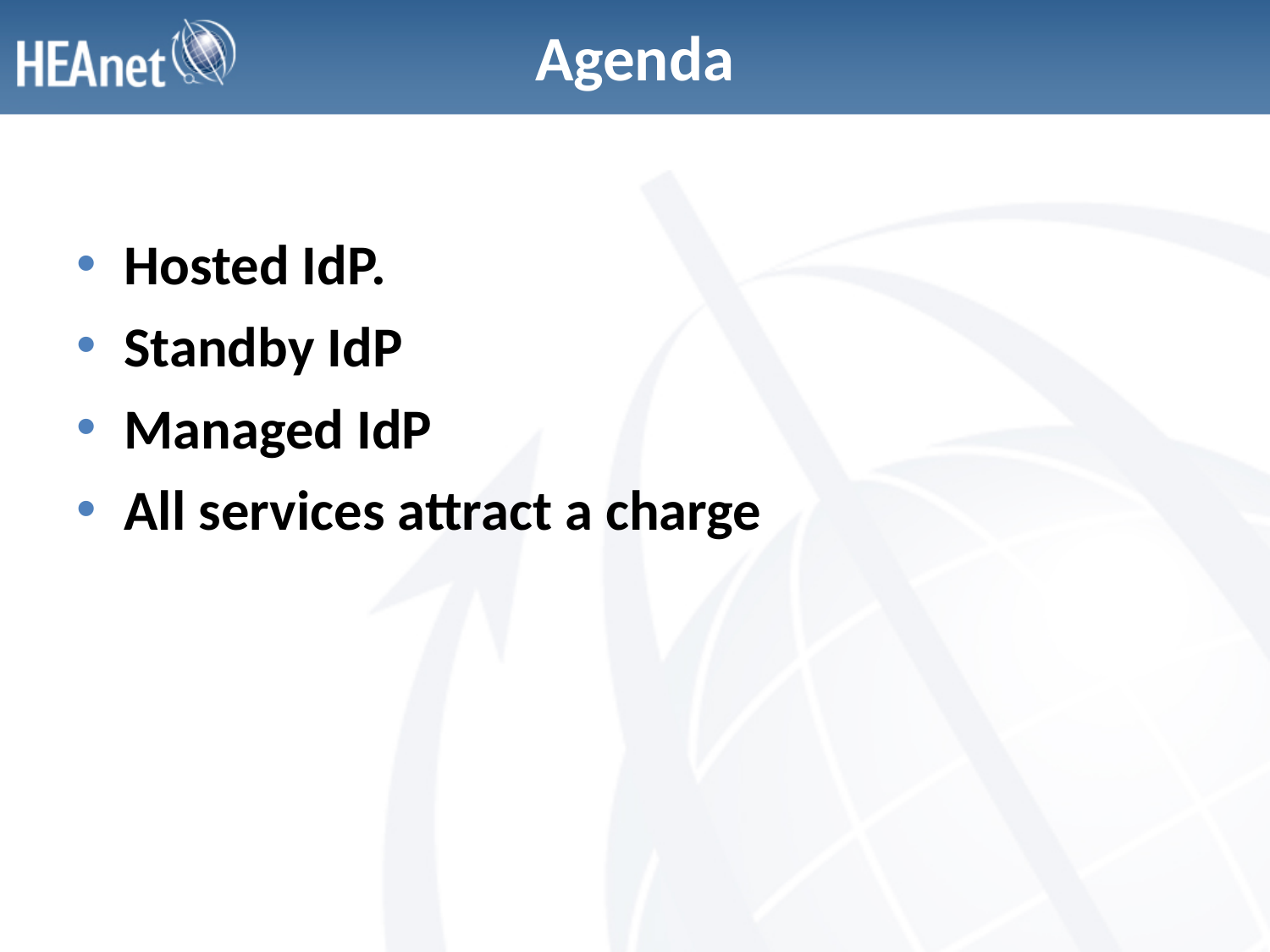

# Agenda
Hosted IdP.
Standby IdP
Managed IdP
All services attract a charge